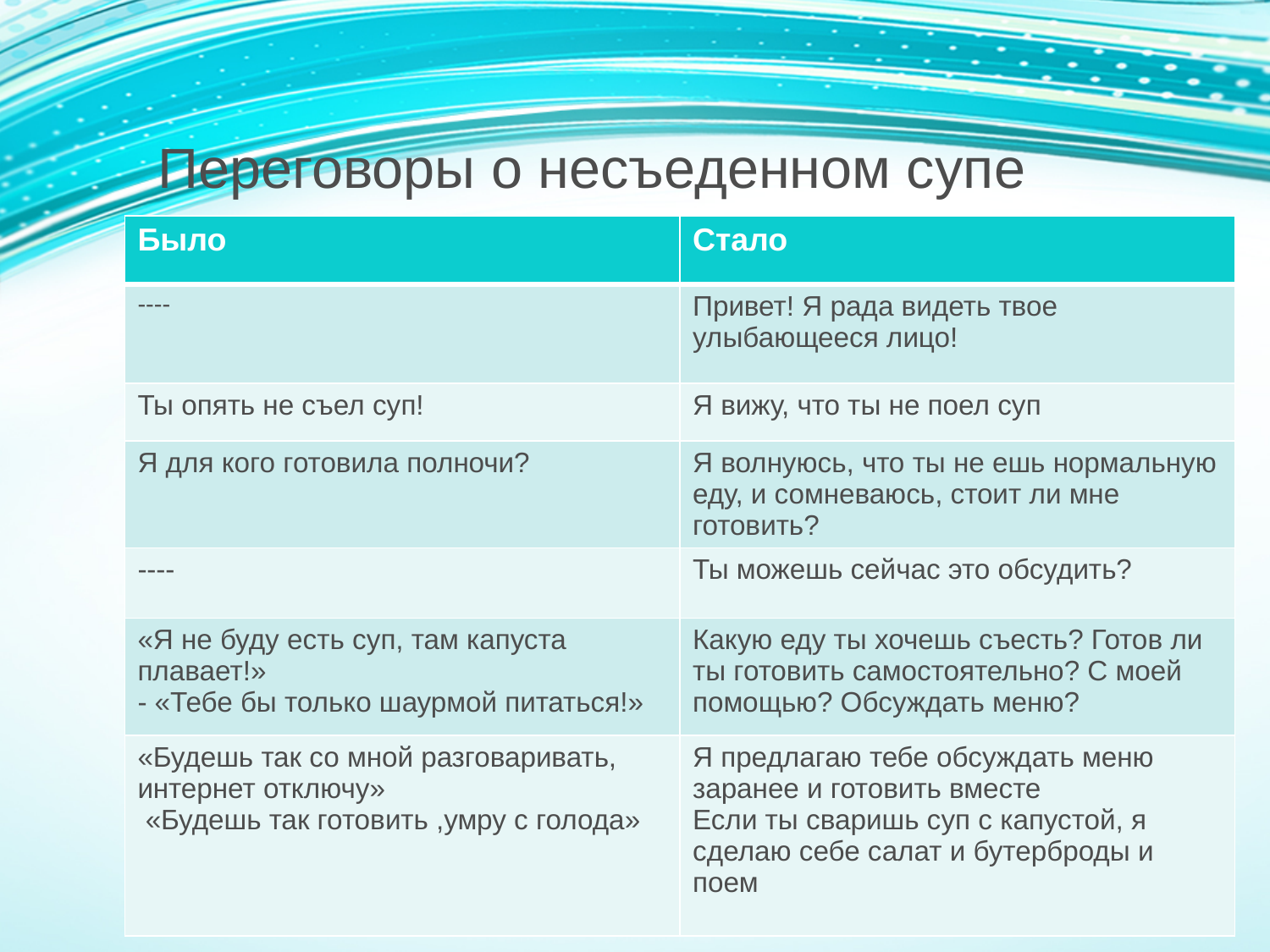

# Переговоры о несъеденном супе
| Было | Стало |
| --- | --- |
| ---- | Привет! Я рада видеть твое улыбающееся лицо! |
| Ты опять не съел суп! | Я вижу, что ты не поел суп |
| Я для кого готовила полночи? | Я волнуюсь, что ты не ешь нормальную еду, и сомневаюсь, стоит ли мне готовить? |
| ---- | Ты можешь сейчас это обсудить? |
| «Я не буду есть суп, там капуста плавает!» - «Тебе бы только шаурмой питаться!» | Какую еду ты хочешь съесть? Готов ли ты готовить самостоятельно? С моей помощью? Обсуждать меню? |
| «Будешь так со мной разговаривать, интернет отключу» «Будешь так готовить ,умру с голода» | Я предлагаю тебе обсуждать меню заранее и готовить вместе Если ты сваришь суп с капустой, я сделаю себе салат и бутерброды и поем |